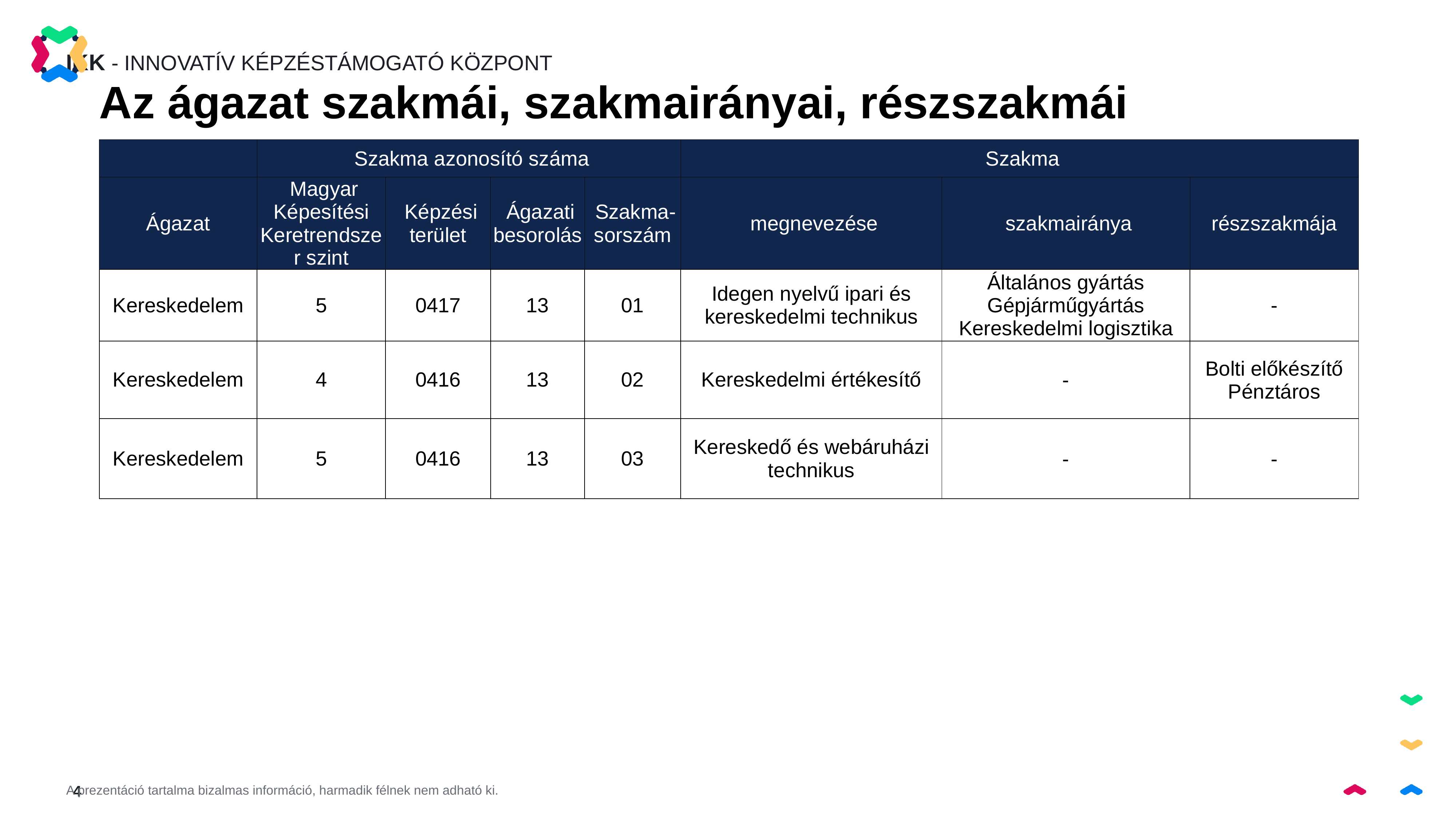

Az ágazat szakmái, szakmairányai, részszakmái
|  | Szakma azonosító száma |  |  |  | Szakma |  |  |
| --- | --- | --- | --- | --- | --- | --- | --- |
| Ágazat | Magyar Képesítési Keretrendszer szint | Képzési terület | Ágazati besorolás | Szakma-sorszám | megnevezése | szakmairánya | részszakmája |
| Kereskedelem | 5 | 0417 | 13 | 01 | Idegen nyelvű ipari és kereskedelmi technikus | Általános gyártás Gépjárműgyártás Kereskedelmi logisztika | - |
| Kereskedelem | 4 | 0416 | 13 | 02 | Kereskedelmi értékesítő | - | Bolti előkészítő Pénztáros |
| Kereskedelem | 5 | 0416 | 13 | 03 | Kereskedő és webáruházi technikus | - | - |